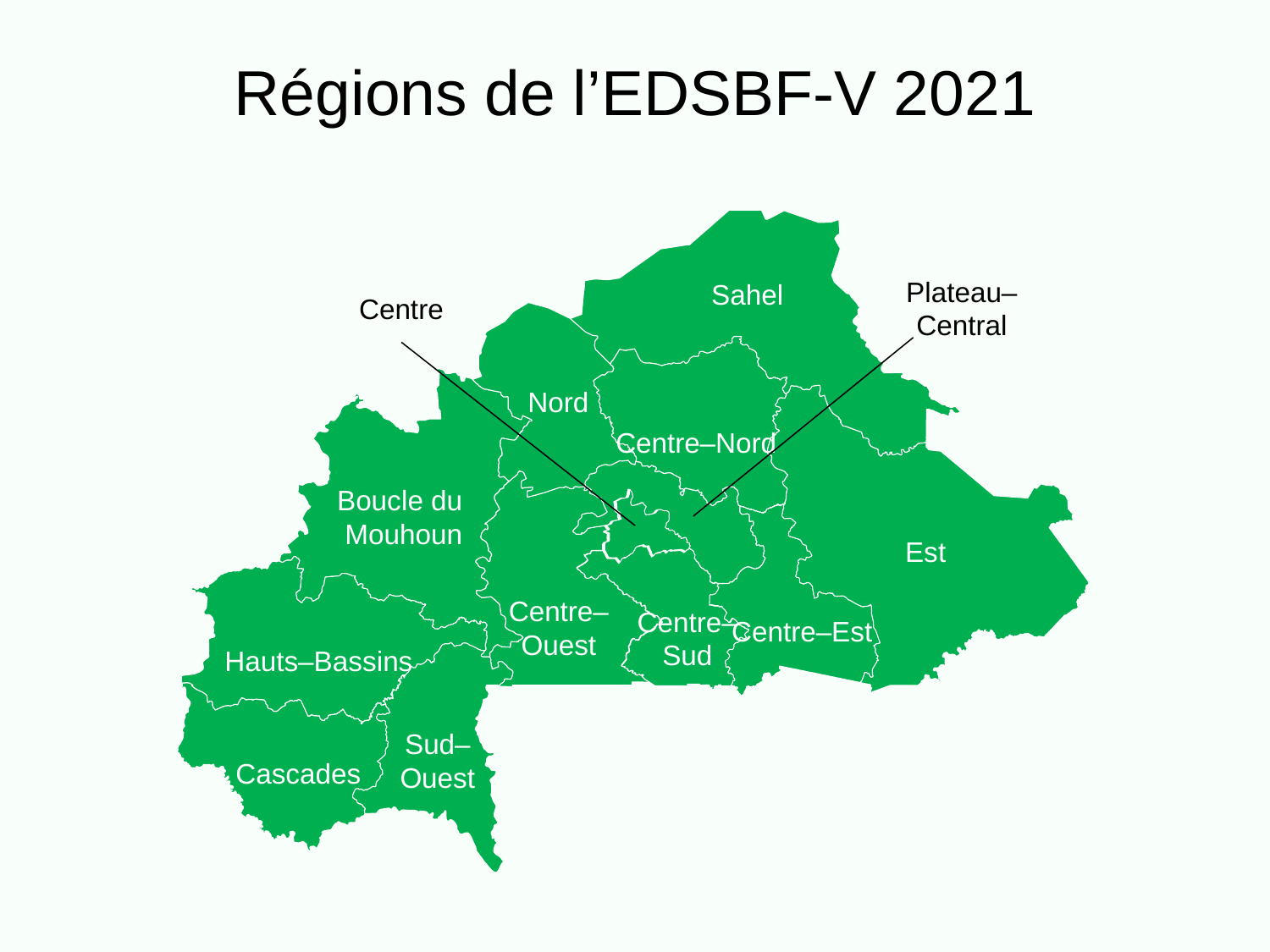

# Régions de l’EDSBF-V 2021

Sahel
Plateau–
Central
Centre
Nord
Centre–Nord
Boucle du
Mouhoun

Est
Centre–
Ouest
Centre–Est
Centre–
Sud
Hauts–Bassins
Sud–
Ouest
Cascades